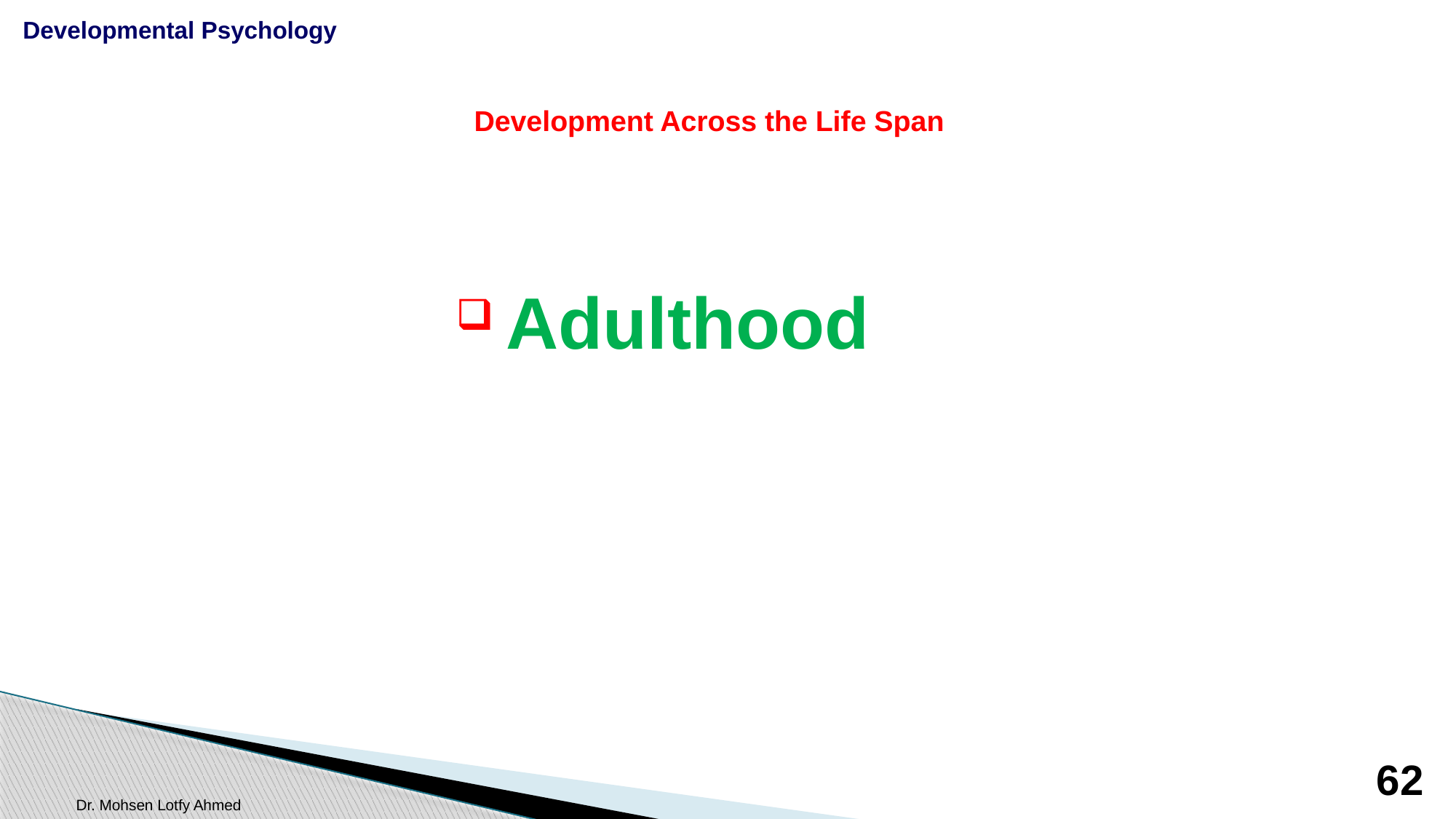

Developmental Psychology
# Development Across the Life Span
 Adulthood

62
Dr. Mohsen Lotfy Ahmed